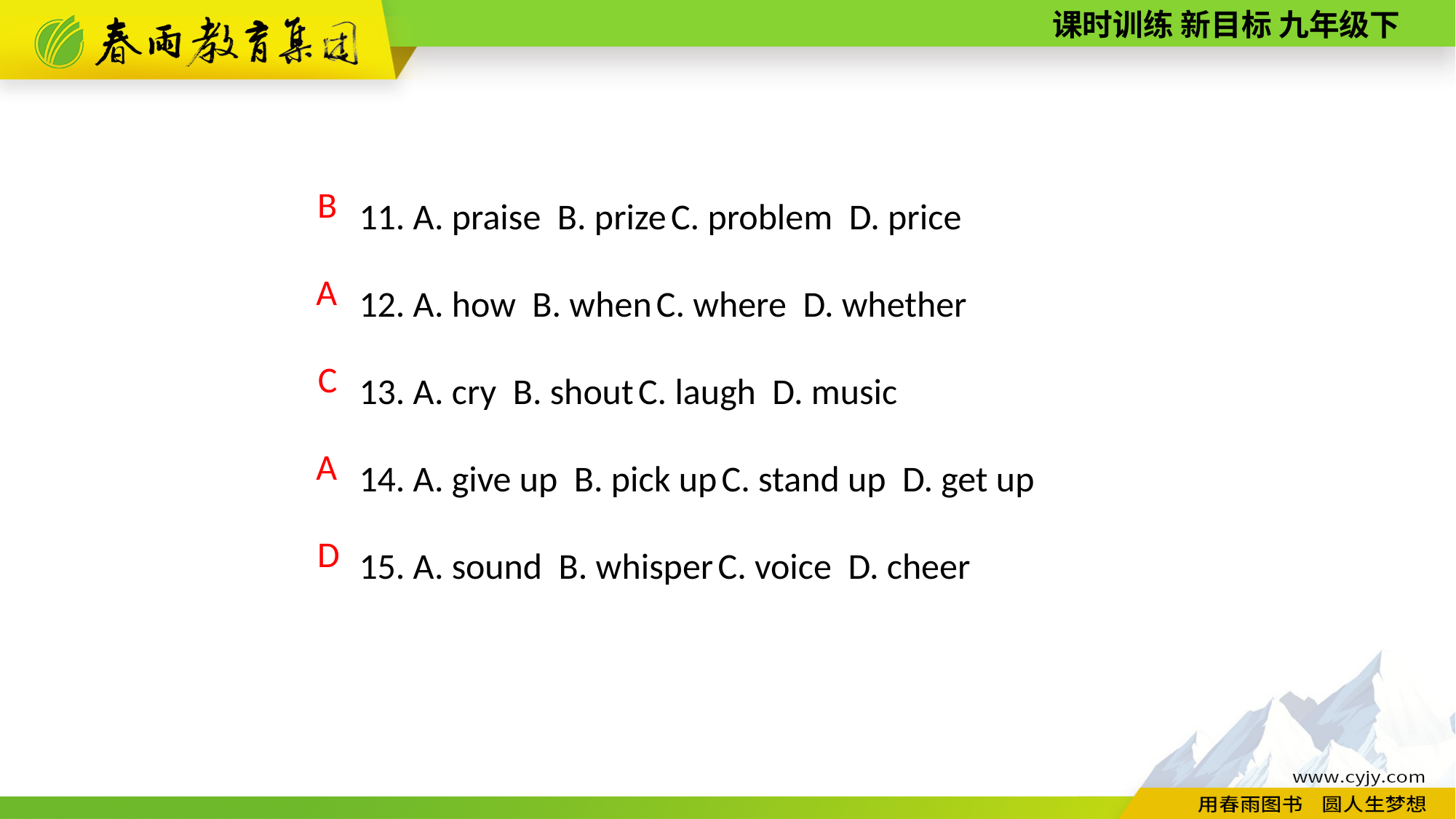

11. A. praise  B. prize C. problem  D. price
12. A. how  B. when C. where  D. whether
13. A. cry  B. shout C. laugh  D. music
14. A. give up  B. pick up C. stand up  D. get up
15. A. sound  B. whisper C. voice  D. cheer
B
A
C
A
D